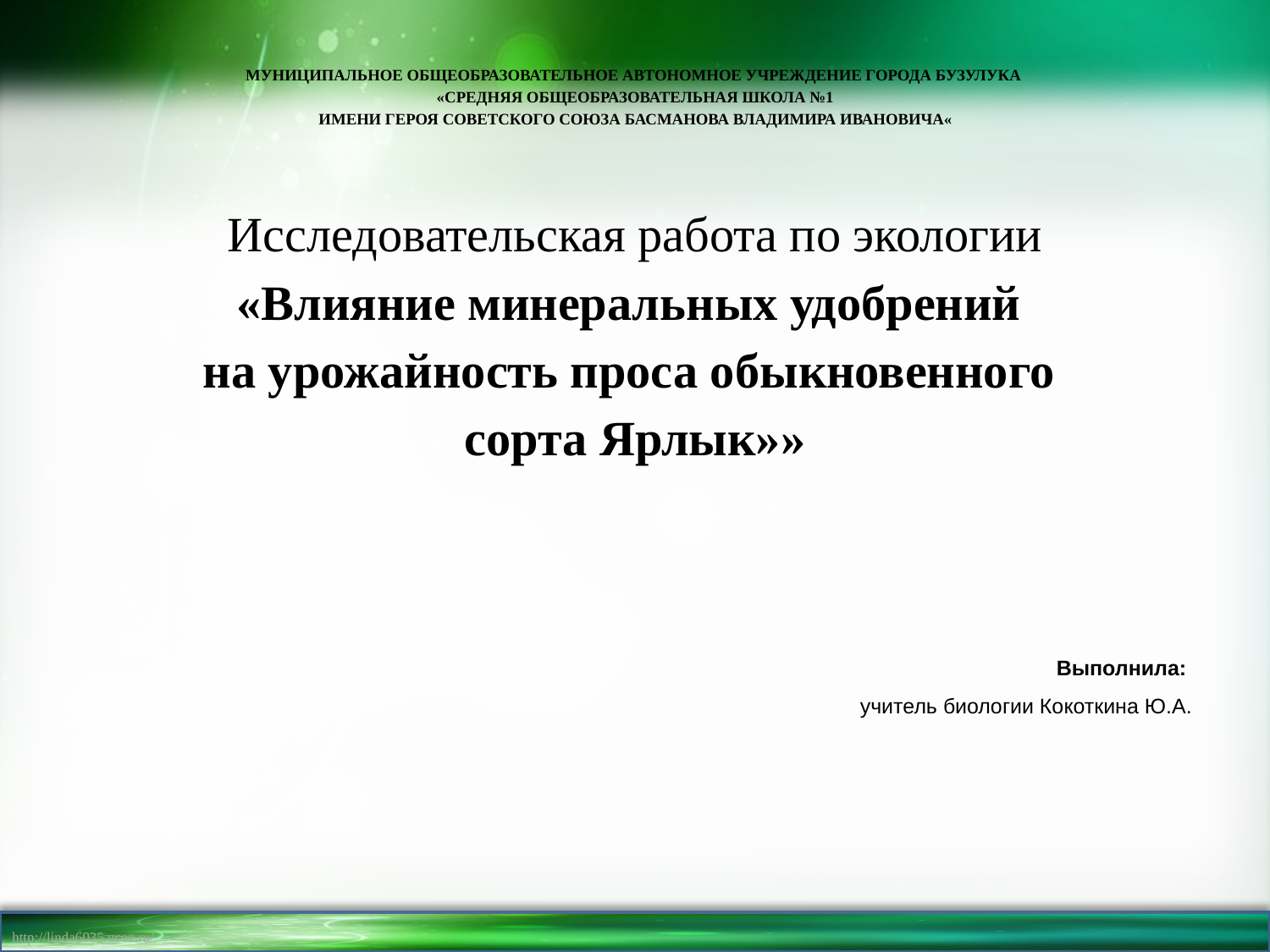

# МУНИЦИПАЛЬНОЕ ОБЩЕОБРАЗОВАТЕЛЬНОЕ АВТОНОМНОЕ УЧРЕЖДЕНИЕ ГОРОДА БУЗУЛУКА «СРЕДНЯЯ ОБЩЕОБРАЗОВАТЕЛЬНАЯ ШКОЛА №1 ИМЕНИ ГЕРОЯ СОВЕТСКОГО СОЮЗА БАСМАНОВА ВЛАДИМИРА ИВАНОВИЧА« Исследовательская работа по экологии «Влияние минеральных удобрений на урожайность проса обыкновенного сорта Ярлык»»

Выполнила:
учитель биологии Кокоткина Ю.А.